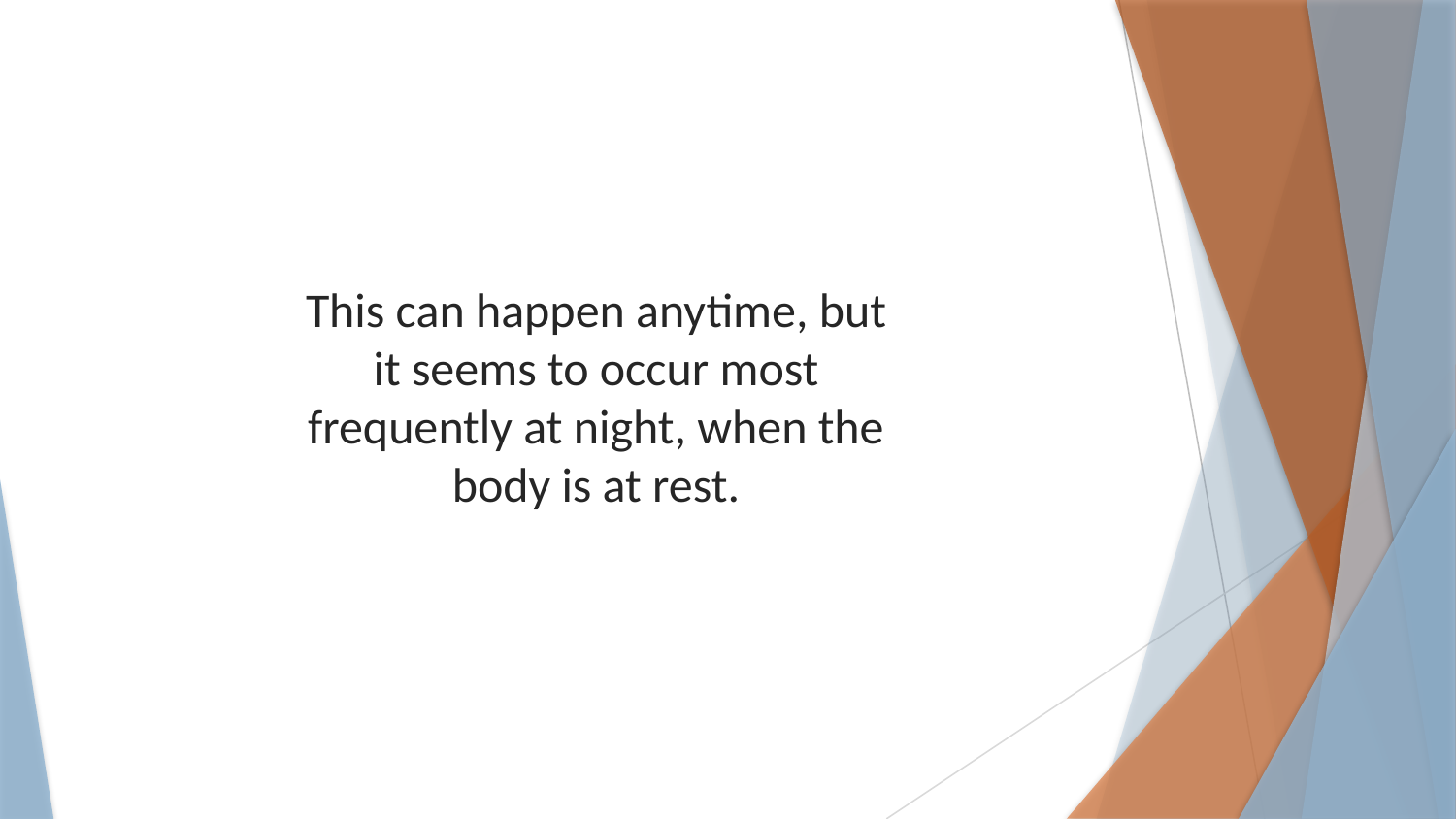

This can happen anytime, but it seems to occur most frequently at night, when the body is at rest.